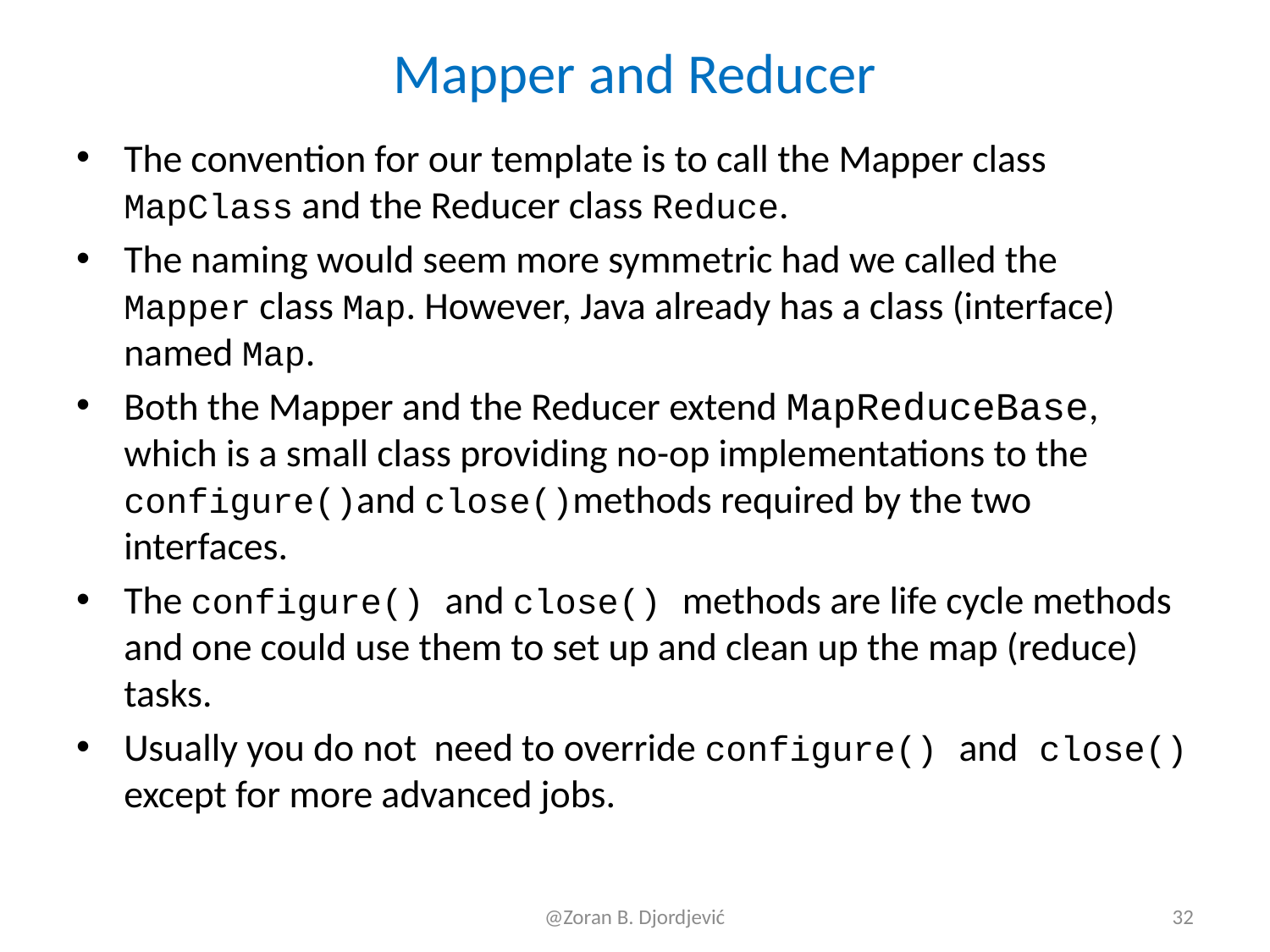

# Mapper and Reducer
The convention for our template is to call the Mapper class MapClass and the Reducer class Reduce.
The naming would seem more symmetric had we called the Mapper class Map. However, Java already has a class (interface) named Map.
Both the Mapper and the Reducer extend MapReduceBase, which is a small class providing no-op implementations to the configure()and close()methods required by the two interfaces.
The configure() and close() methods are life cycle methods and one could use them to set up and clean up the map (reduce) tasks.
Usually you do not  need to override configure() and close() except for more advanced jobs.
@Zoran B. Djordjević
32